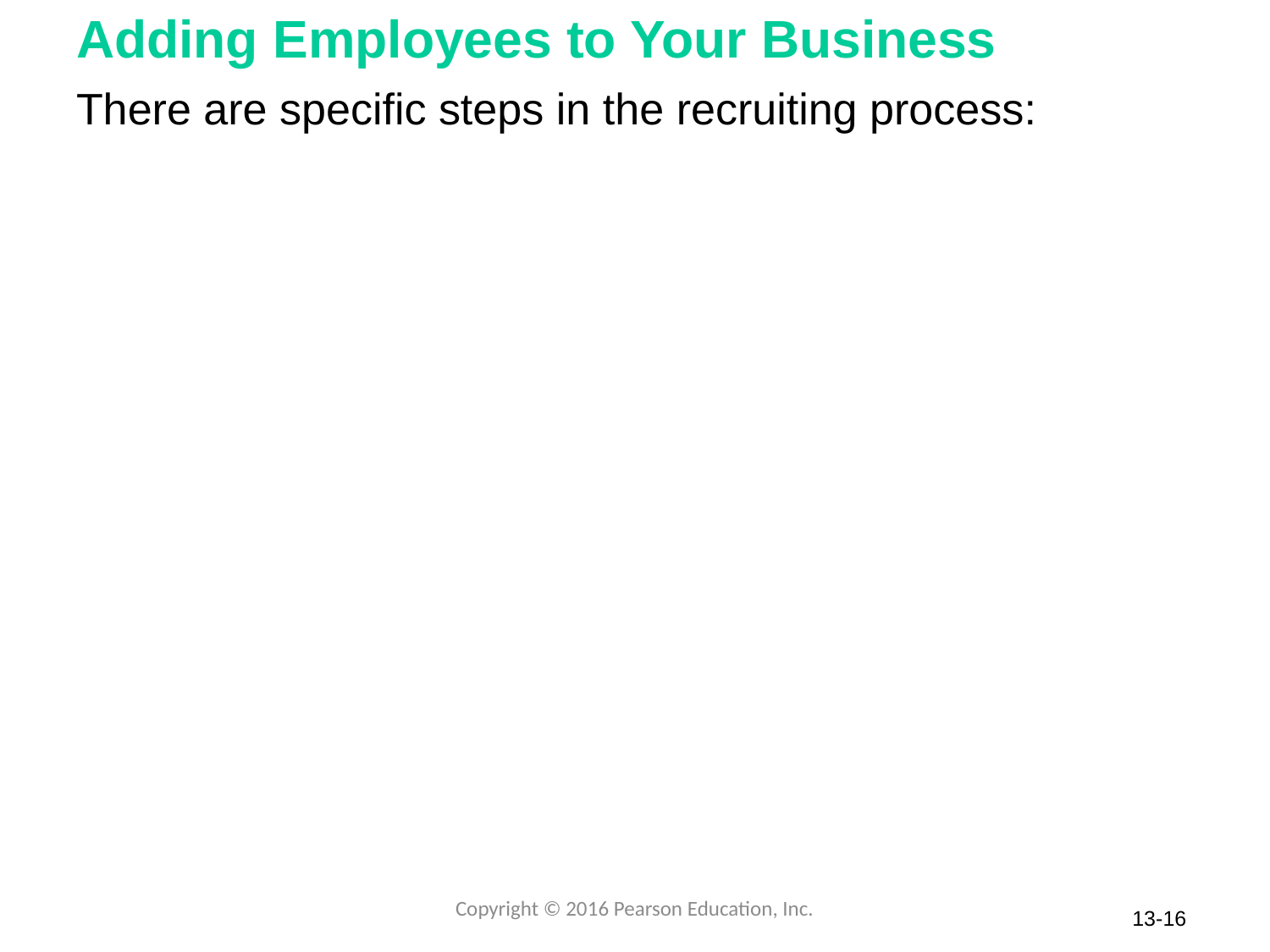

# Adding Employees to Your Business
There are specific steps in the recruiting process:

Copyright © 2016 Pearson Education, Inc.